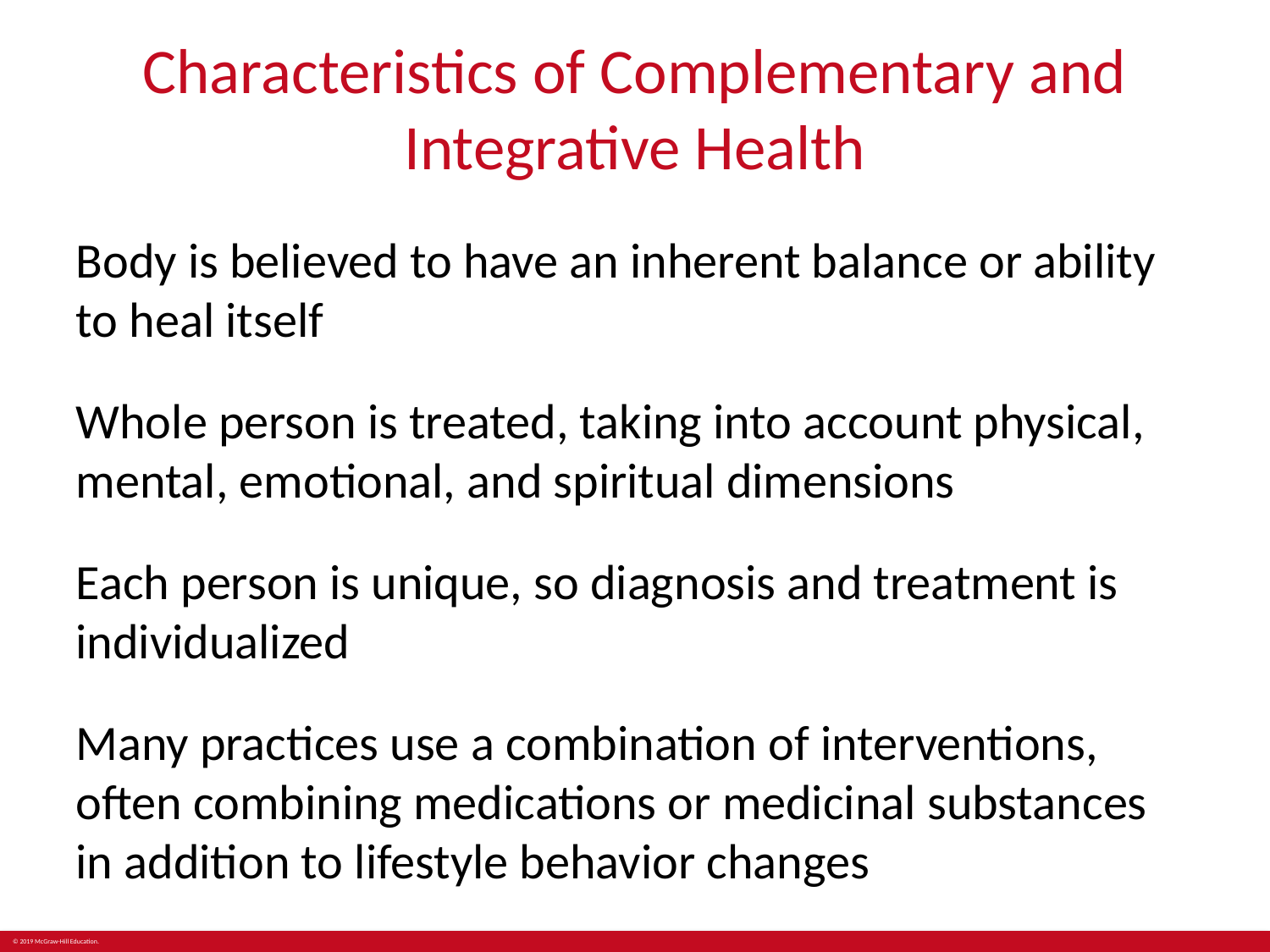

# Characteristics of Complementary and Integrative Health
Body is believed to have an inherent balance or ability to heal itself
Whole person is treated, taking into account physical, mental, emotional, and spiritual dimensions
Each person is unique, so diagnosis and treatment is individualized
Many practices use a combination of interventions, often combining medications or medicinal substances in addition to lifestyle behavior changes